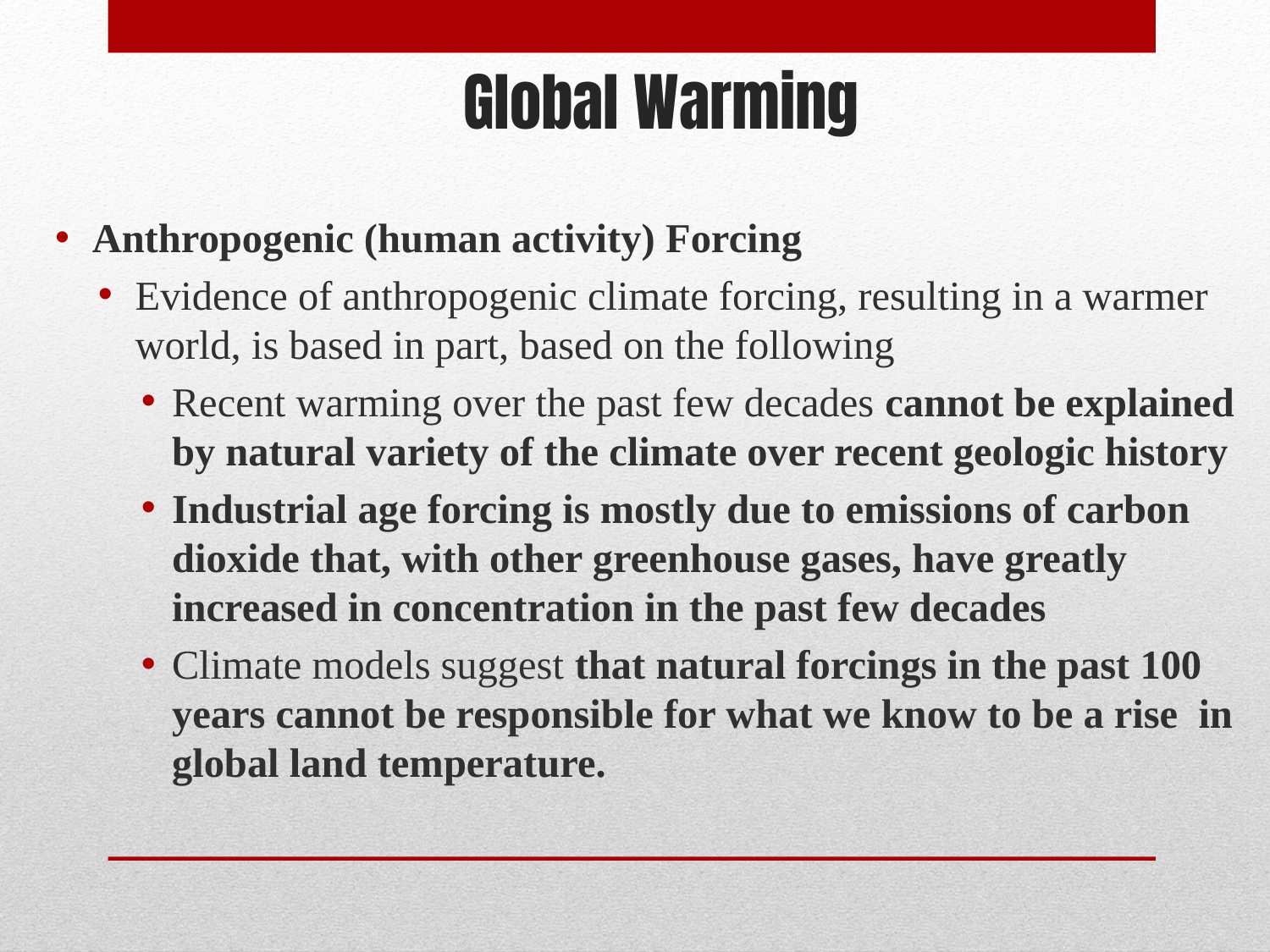

Global Warming

Anthropogenic (human activity) Forcing
Evidence of anthropogenic climate forcing, resulting in a warmer world, is based in part, based on the following
Recent warming over the past few decades cannot be explained by natural variety of the climate over recent geologic history
Industrial age forcing is mostly due to emissions of carbon dioxide that, with other greenhouse gases, have greatly increased in concentration in the past few decades
Climate models suggest that natural forcings in the past 100 years cannot be responsible for what we know to be a rise  in global land temperature.